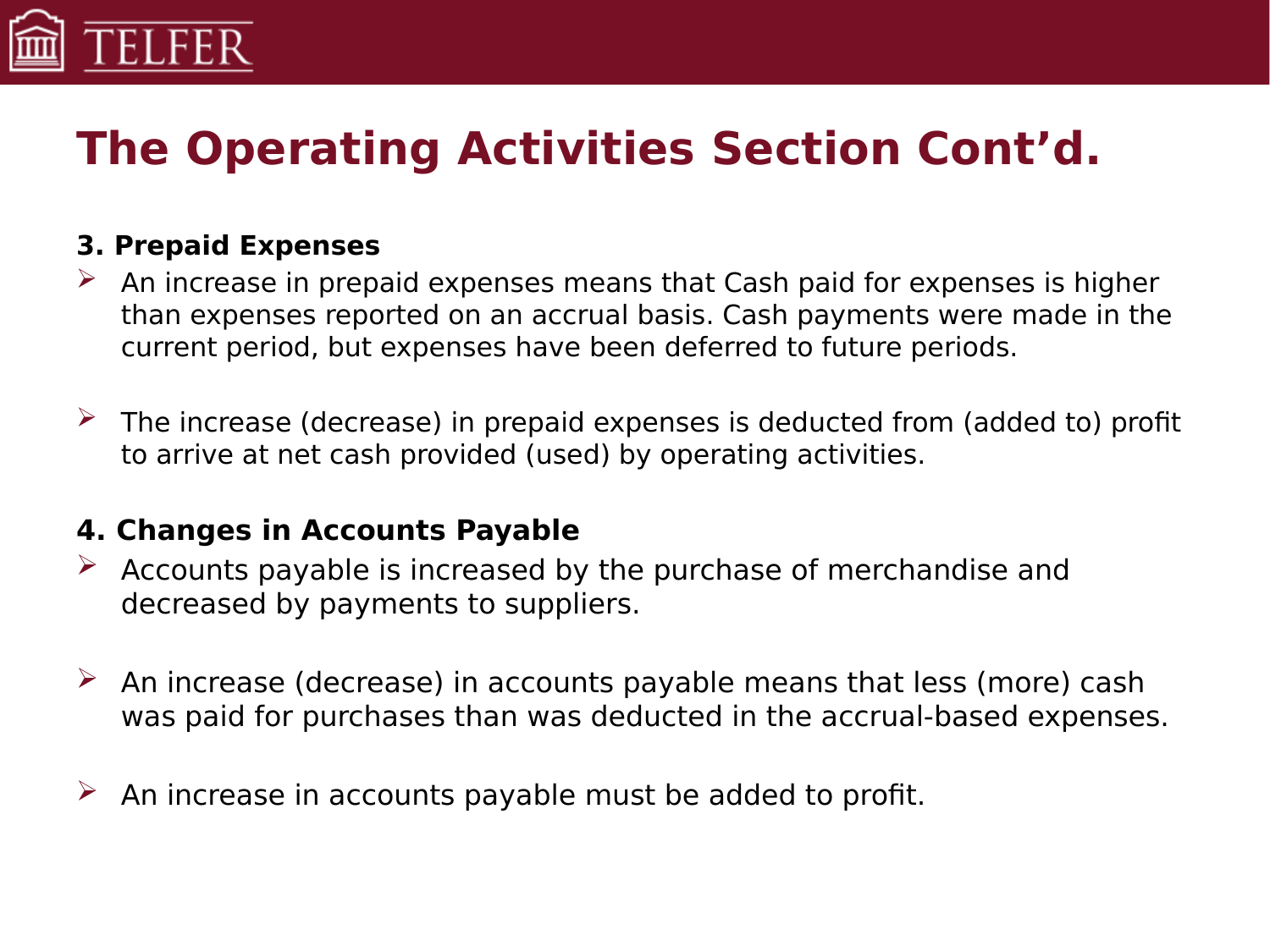

# The Operating Activities Section Cont’d.
3. Prepaid Expenses
An increase in prepaid expenses means that Cash paid for expenses is higher than expenses reported on an accrual basis. Cash payments were made in the current period, but expenses have been deferred to future periods.

The increase (decrease) in prepaid expenses is deducted from (added to) profit to arrive at net cash provided (used) by operating activities.

4. Changes in Accounts Payable
Accounts payable is increased by the purchase of merchandise and decreased by payments to suppliers.

An increase (decrease) in accounts payable means that less (more) cash was paid for purchases than was deducted in the accrual-based expenses.

An increase in accounts payable must be added to profit.